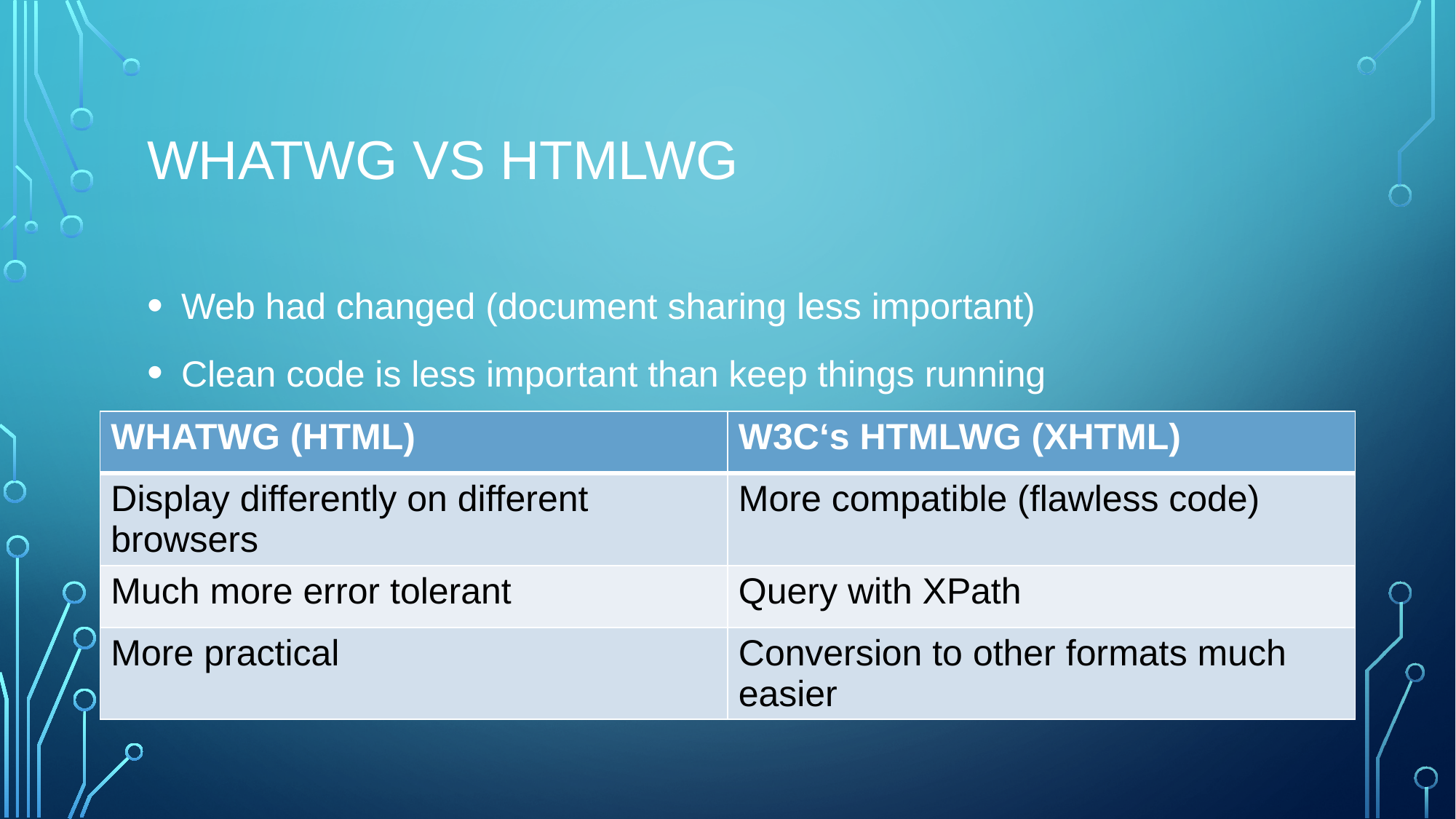

# WHATWG vs HTMLWG
Web had changed (document sharing less important)
Clean code is less important than keep things running
Nowadays, joint development on HTML

| WHATWG (HTML) | W3C‘s HTMLWG (XHTML) |
| --- | --- |
| Display differently on different browsers | More compatible (flawless code) |
| Much more error tolerant | Query with XPath |
| More practical | Conversion to other formats much easier |